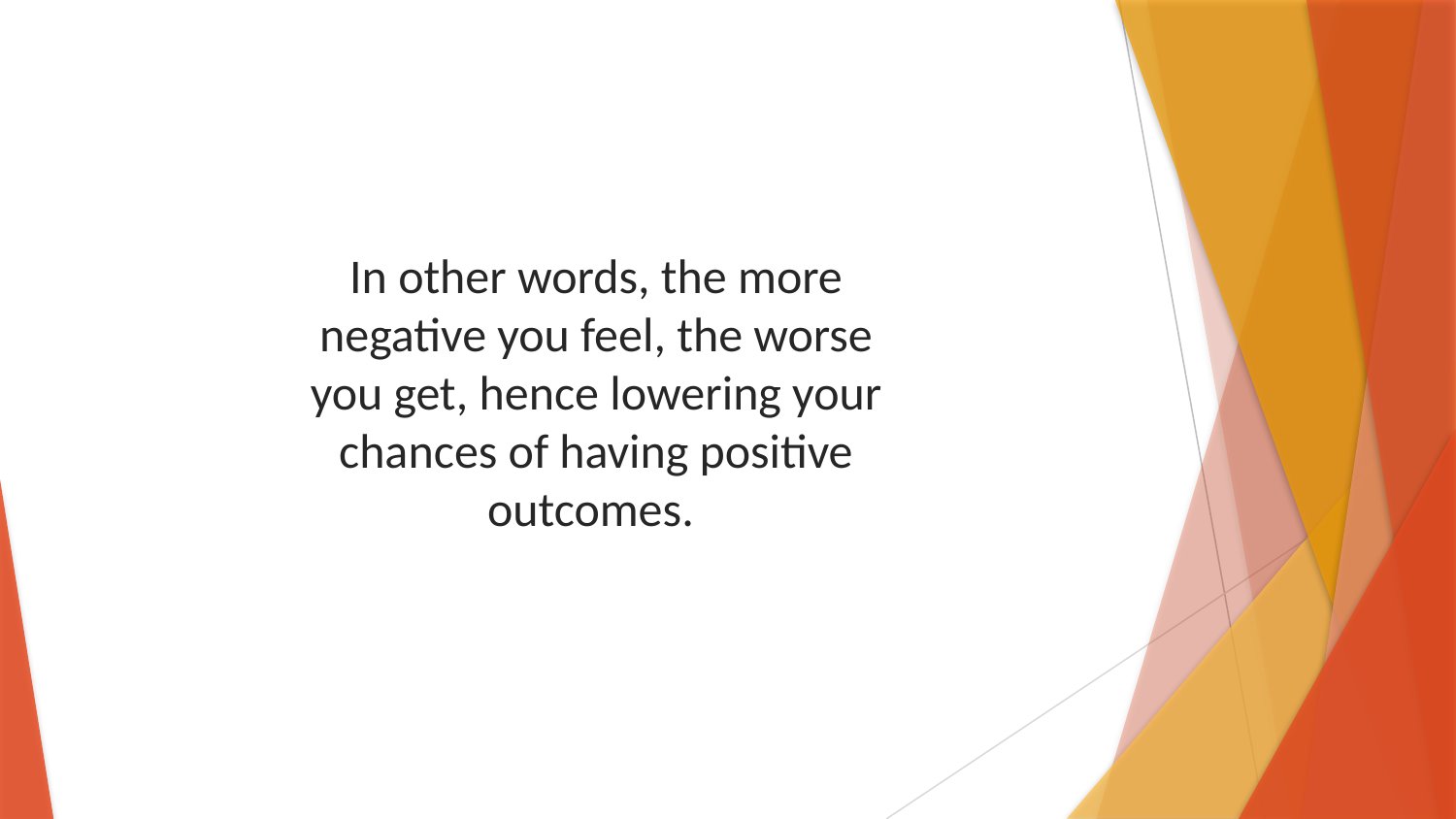

In other words, the more negative you feel, the worse you get, hence lowering your chances of having positive outcomes.